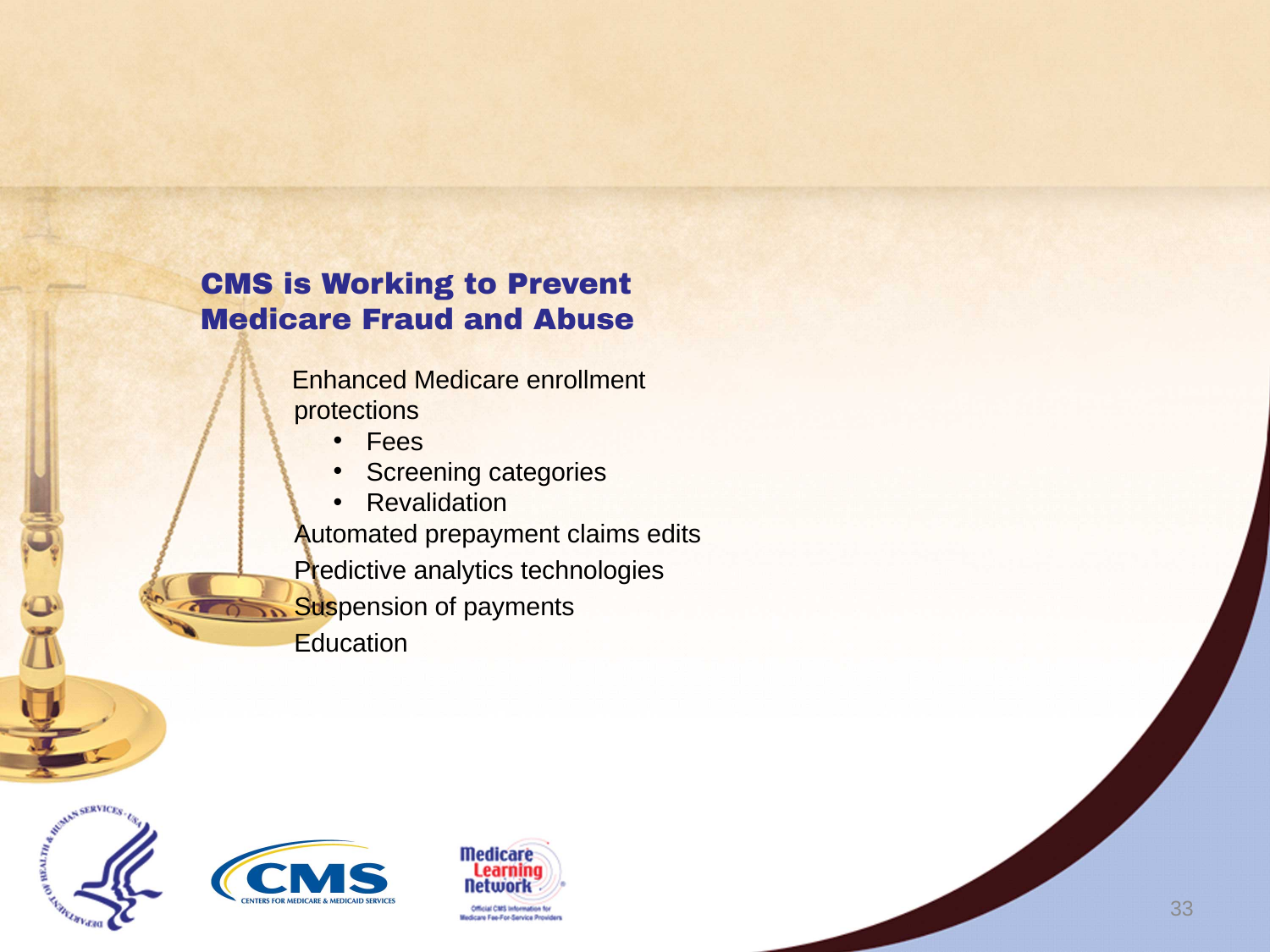

# CMS is Working to Prevent Medicare Fraud and Abuse Enhanced Medicare enrollment
             protections
Fees
Screening categories
Revalidation
             Automated prepayment claims edits
             Predictive analytics technologies
             Suspension of payments
             Education

33